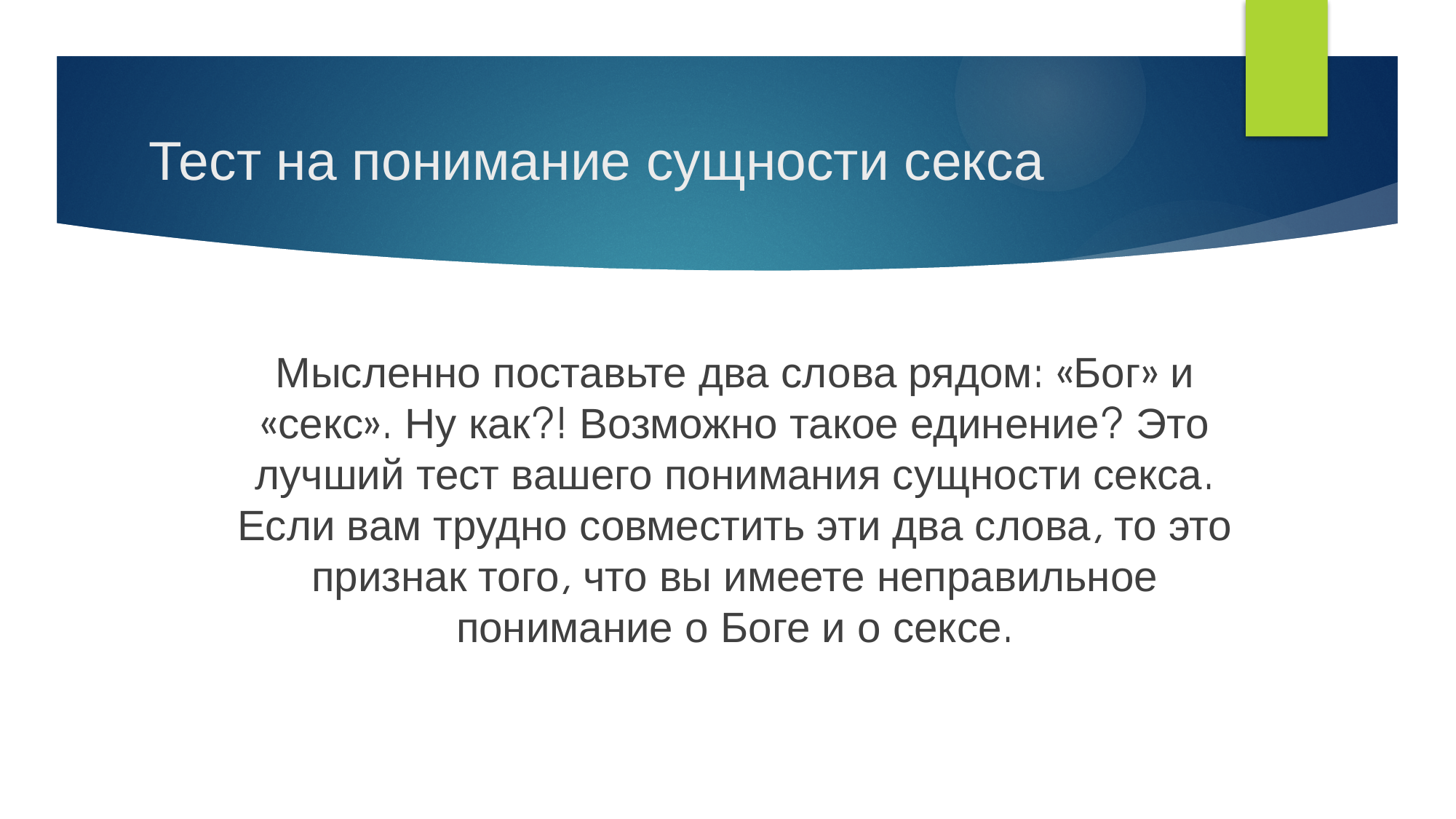

# Тест на понимание сущности секса
Мысленно поставьте два слова рядом: «Бог» и «секс». Ну как?! Возможно такое единение? Это лучший тест вашего понимания сущности секса. Если вам трудно совместить эти два слова, то это признак того, что вы имеете неправильное понимание о Боге и о сексе.